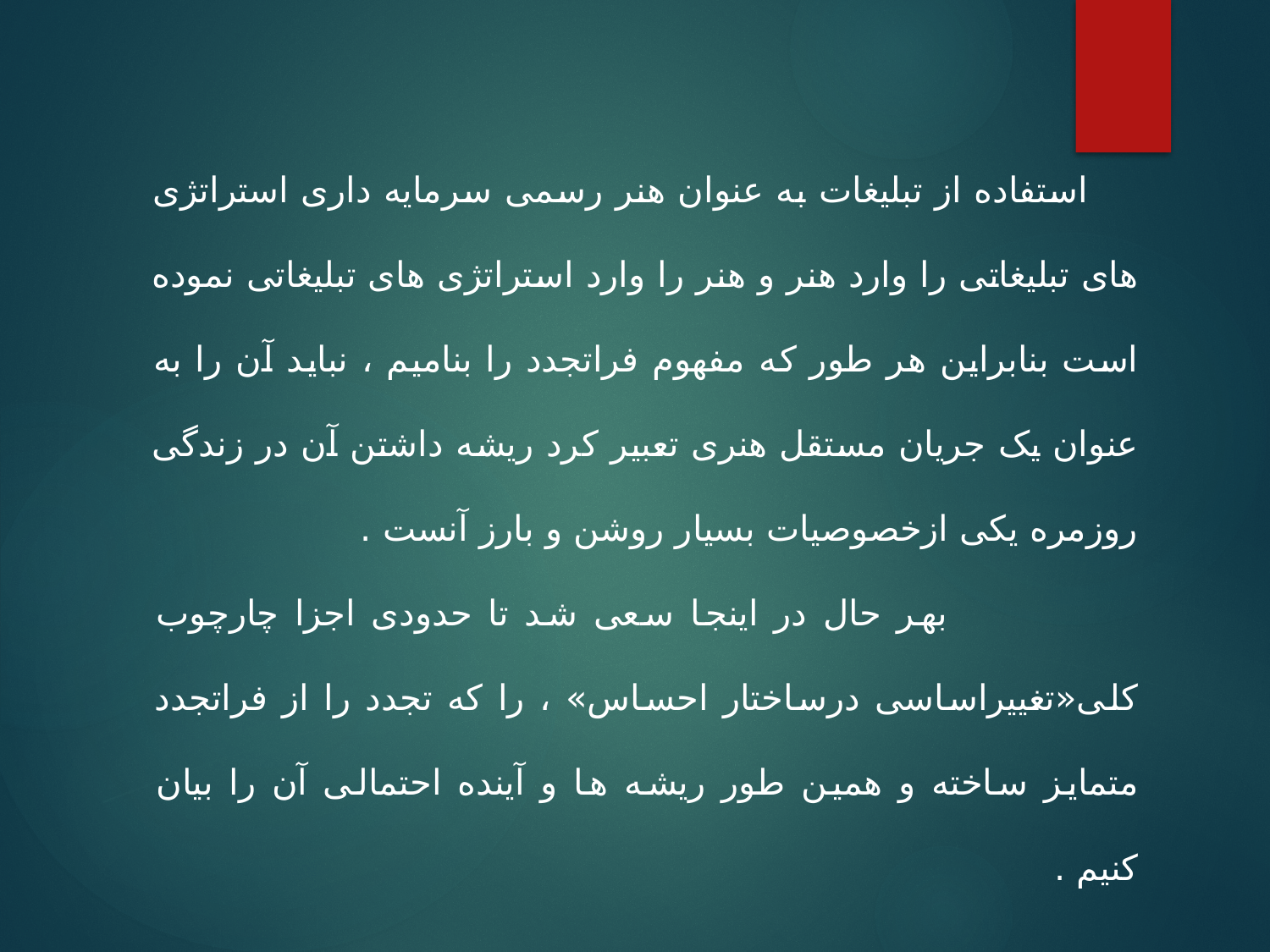

استفاده از تبلیغات به عنوان هنر رسمی سرمایه داری استراتژی های تبلیغاتی را وارد هنر و هنر را وارد استراتژی های تبلیغاتی نموده است بنابراین هر طور که مفهوم فراتجدد را بنامیم ، نباید آن را به عنوان یک جریان مستقل هنری تعبیر کرد ریشه داشتن آن در زندگی روزمره یکی ازخصوصیات بسیار روشن و بارز آنست .
            بهر حال در اینجا سعی شد تا حدودی اجزا چارچوب کلی«تغییراساسی درساختار احساس» ، را که تجدد را از فراتجدد متمایز ساخته و همین طور ریشه ها و آینده احتمالی آن را بیان کنیم .